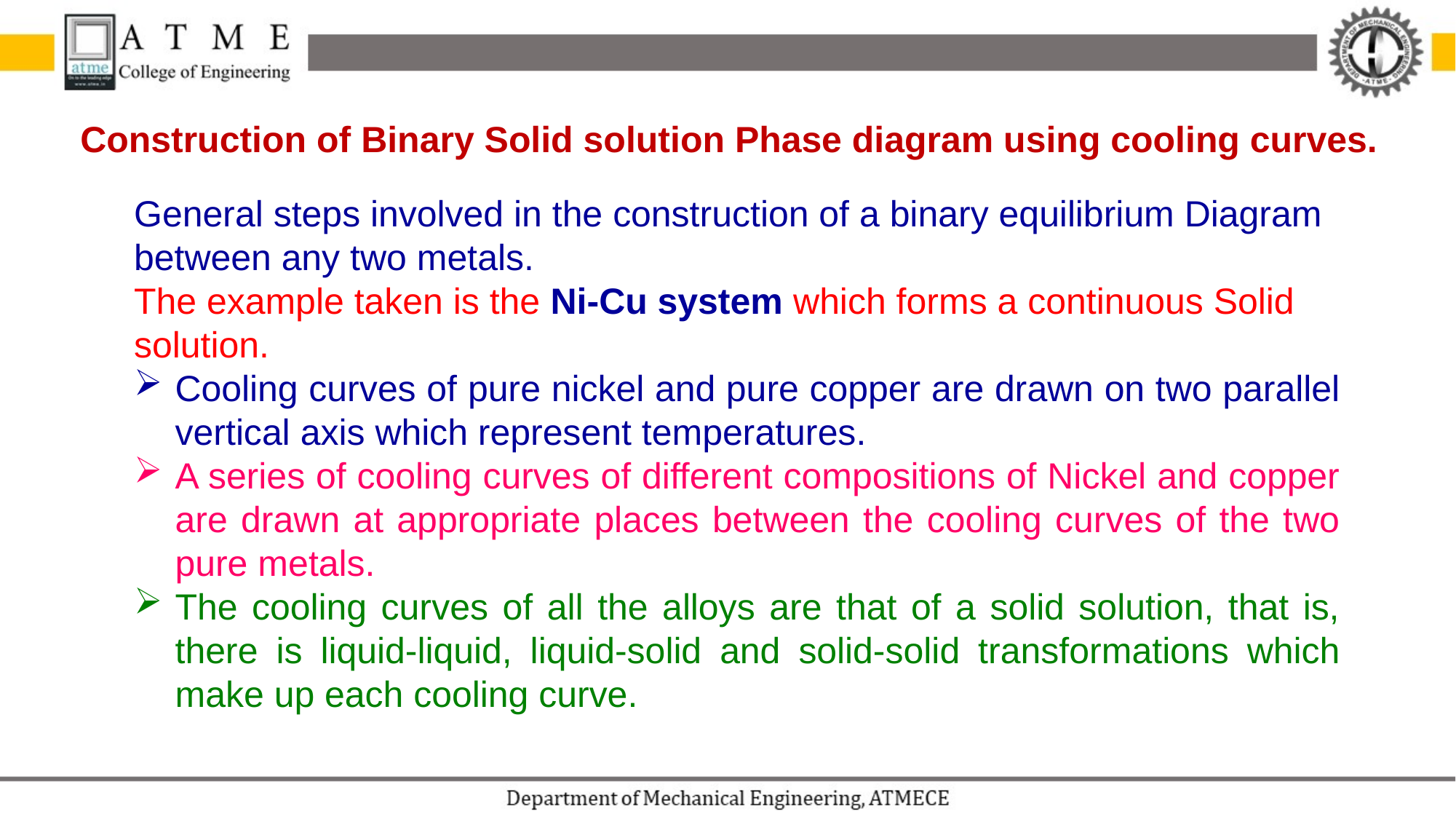

Construction of Binary Solid solution Phase diagram using cooling curves.
General steps involved in the construction of a binary equilibrium Diagram between any two metals.
The example taken is the Ni-Cu system which forms a continuous Solid solution.
Cooling curves of pure nickel and pure copper are drawn on two parallel vertical axis which represent temperatures.
A series of cooling curves of different compositions of Nickel and copper are drawn at appropriate places between the cooling curves of the two pure metals.
The cooling curves of all the alloys are that of a solid solution, that is, there is liquid-liquid, liquid-solid and solid-solid transformations which make up each cooling curve.